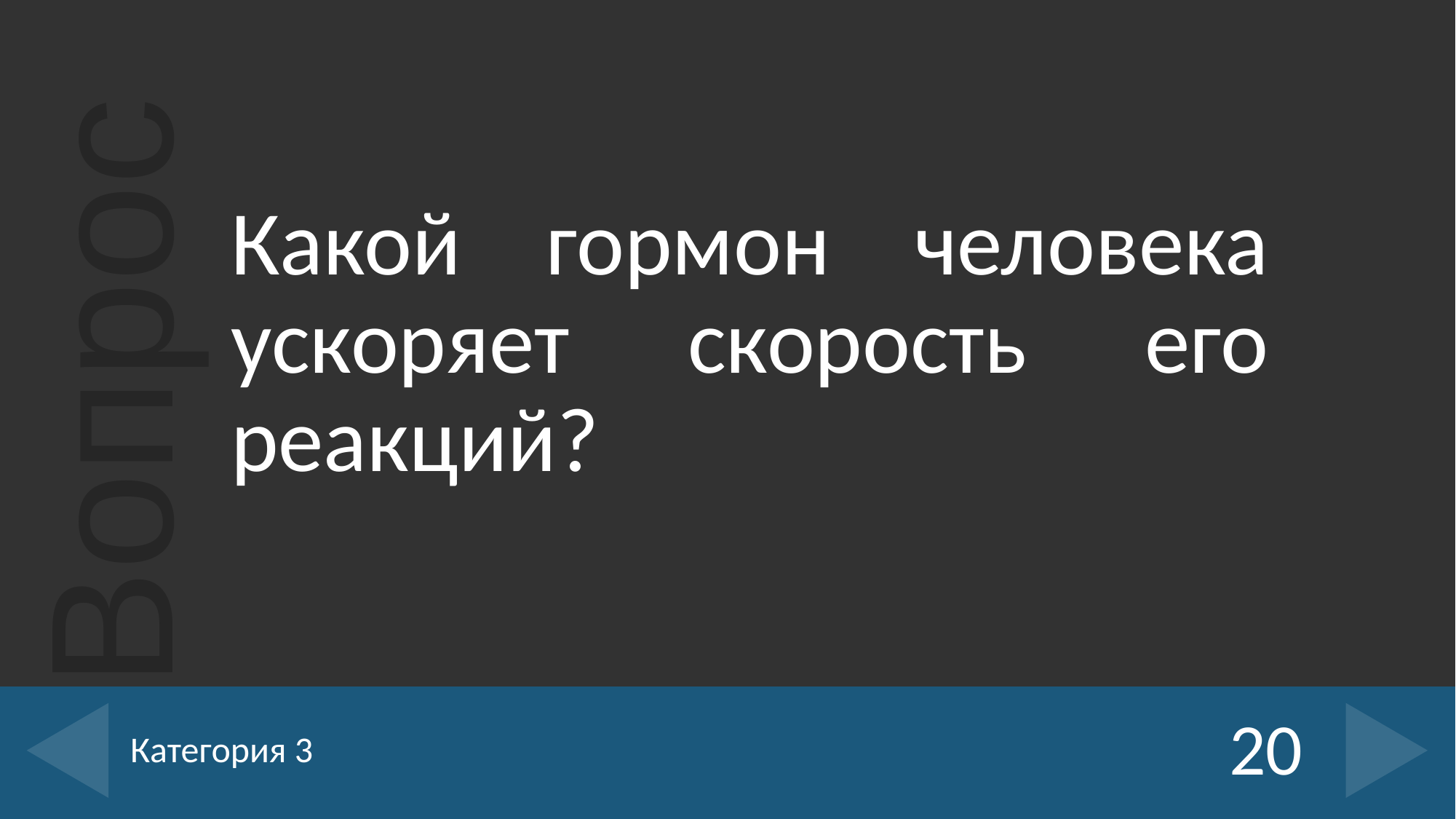

Какой гормон человека ускоряет скорость его реакций?
# Категория 3
20